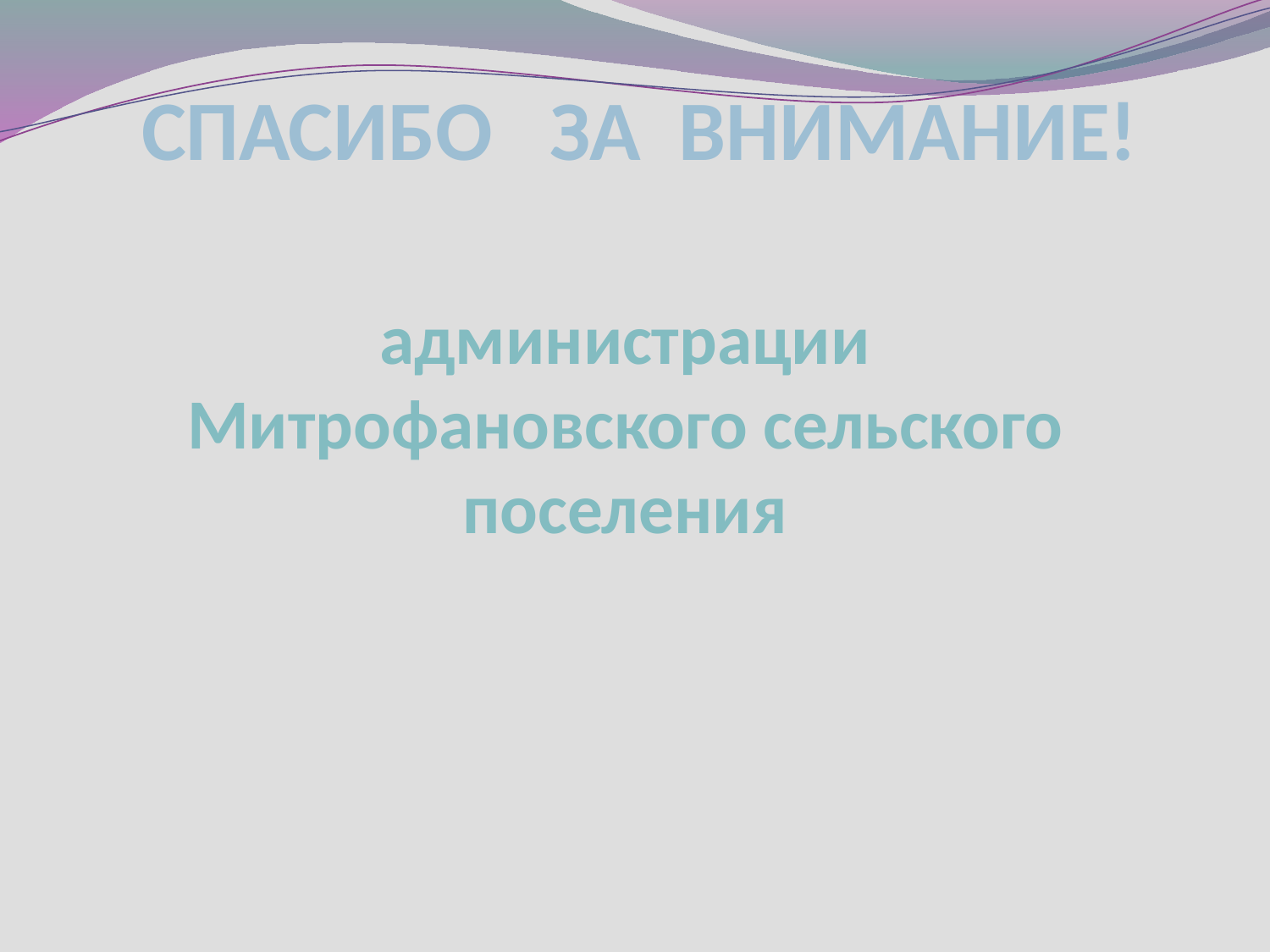

СПАСИБО   ЗА  ВНИМАНИЕ!
администрации Митрофановского сельского поселения